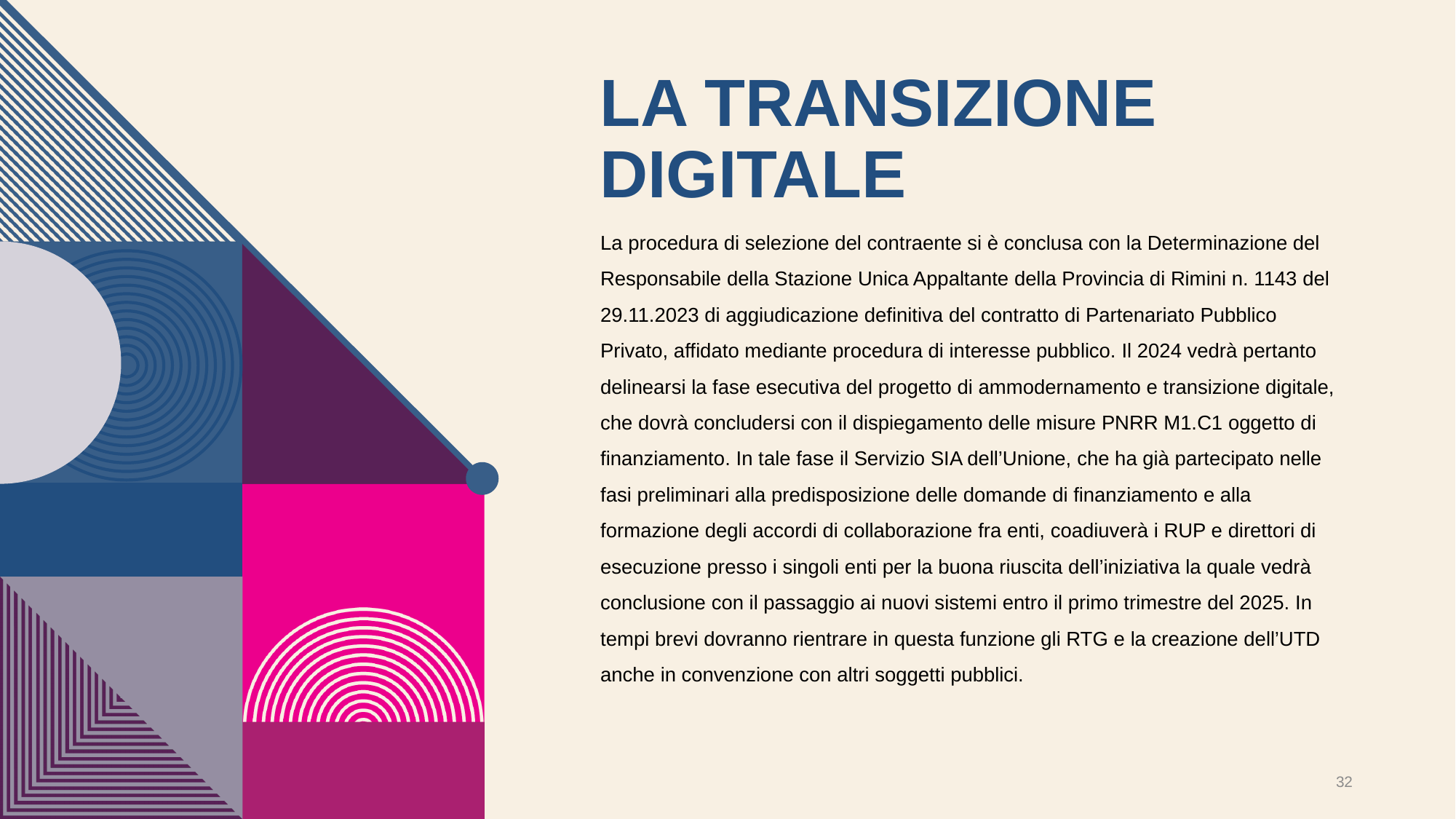

# La transizione digitale
La procedura di selezione del contraente si è conclusa con la Determinazione del Responsabile della Stazione Unica Appaltante della Provincia di Rimini n. 1143 del 29.11.2023 di aggiudicazione definitiva del contratto di Partenariato Pubblico Privato, affidato mediante procedura di interesse pubblico. Il 2024 vedrà pertanto delinearsi la fase esecutiva del progetto di ammodernamento e transizione digitale, che dovrà concludersi con il dispiegamento delle misure PNRR M1.C1 oggetto di finanziamento. In tale fase il Servizio SIA dell’Unione, che ha già partecipato nelle fasi preliminari alla predisposizione delle domande di finanziamento e alla formazione degli accordi di collaborazione fra enti, coadiuverà i RUP e direttori di esecuzione presso i singoli enti per la buona riuscita dell’iniziativa la quale vedrà conclusione con il passaggio ai nuovi sistemi entro il primo trimestre del 2025. In tempi brevi dovranno rientrare in questa funzione gli RTG e la creazione dell’UTD anche in convenzione con altri soggetti pubblici.
32